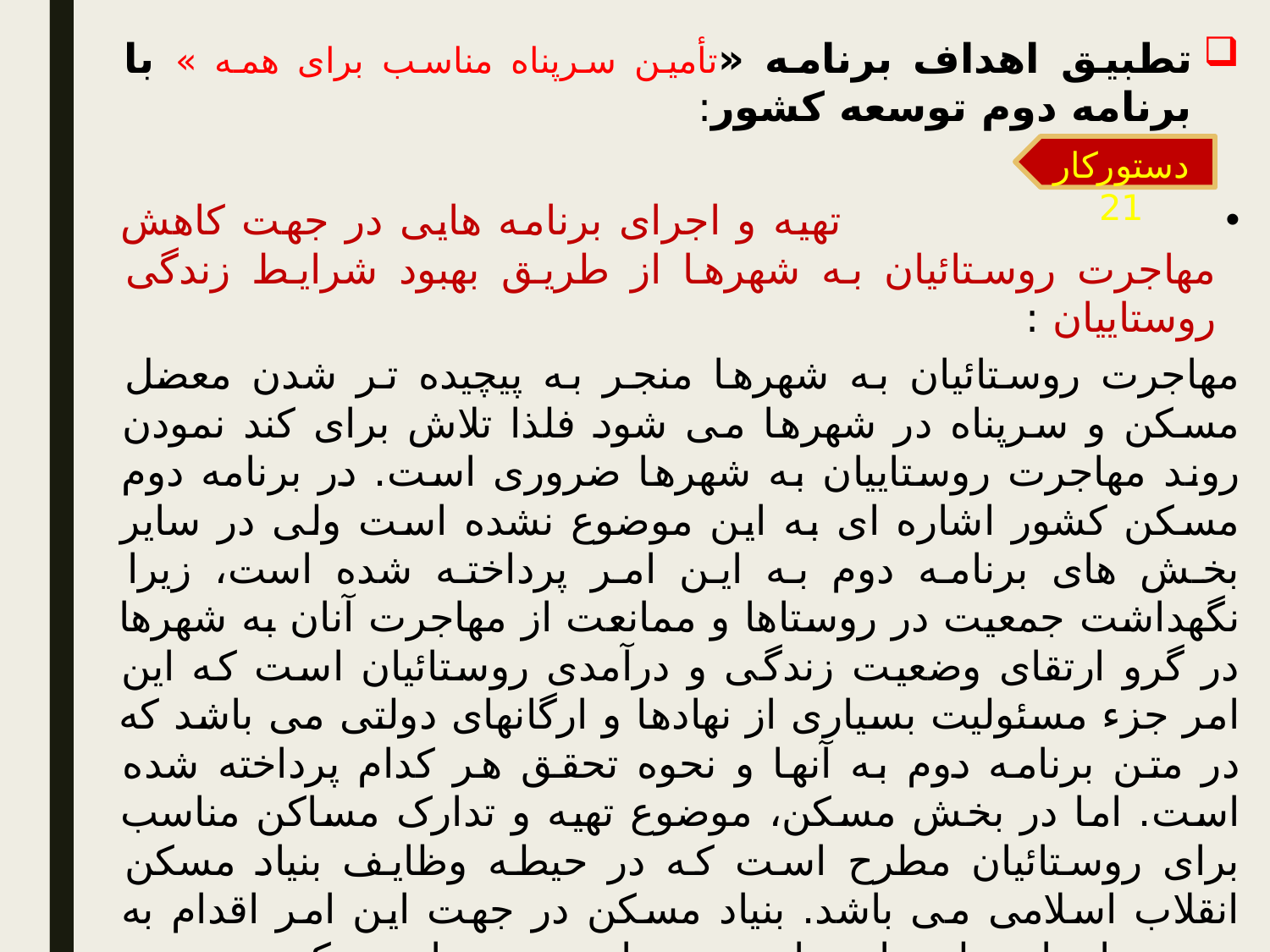

تطبیق اهداف برنامه «تأمین سرپناه مناسب برای همه » با برنامه دوم توسعه کشور:

                       تهیه و اجرای برنامه هایی در جهت کاهش مهاجرت روستائیان به شهرها از طریق بهبود شرایط زندگی روستاییان :
مهاجرت روستائیان به شهرها منجر به پیچیده تر شدن معضل مسکن و سرپناه در شهرها می شود فلذا تلاش برای کند نمودن روند مهاجرت روستاییان به شهرها ضروری است. در برنامه دوم مسکن کشور اشاره ای به این موضوع نشده است ولی در سایر بخش های برنامه دوم به این امر پرداخته شده است، زیرا نگهداشت جمعیت در روستاها و ممانعت از مهاجرت آنان به شهرها در گرو ارتقای وضعیت زندگی و درآمدی روستائیان است که این امر جزء مسئولیت بسیاری از نهادها و ارگانهای دولتی می باشد که در متن برنامه دوم به آنها و نحوه تحقق هر کدام پرداخته شده است. اما در بخش مسکن، موضوع تهیه و تدارک مساکن مناسب برای روستائیان مطرح است که در حیطه وظایف بنیاد مسکن انقلاب اسلامی می باشد. بنیاد مسکن در جهت این امر اقدام به تهیه و اجرای طرحهای هادی روستایی نموده است که مهمترین هدف این طرحها، نگهداشت جمعیت در روستاها عنوان شده است.
در برنامه دوم مسکن، چنین آمده است که از کل تعداد واحدهای مسکونی که در بخش غیردولتی ساخته خواهند شد، 39% در شهرها و 40% در روستاها جزء مسکن آزاد و فاقد حمایت های دولتی هستند. یعنی 60% از کل واحدهای مسکونی در روستاها جزء طبقه بندی "مسکن حمایت شده" و مشمول حمایت های دولتی قرار دارد و این میزان در شهرها معادل 61% است( 45% مسکن حمایت شده و 16% مسکن اجتماعی)، بنابراین از این لحاظ بین شهرها و روستاها تفاوتی وجود ندارد. ( عدم تطابق )

دستورکار 21